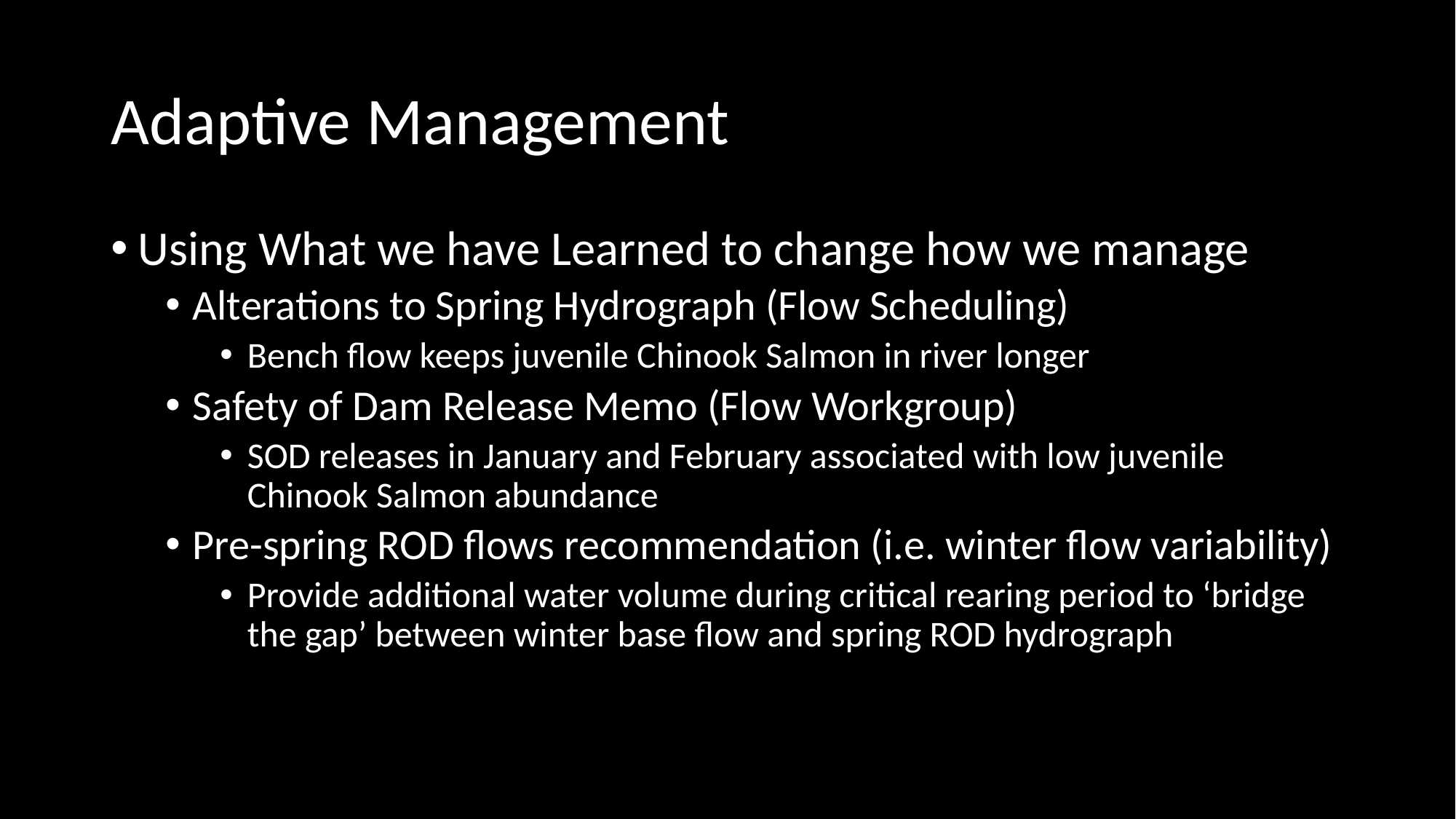

# Adaptive Management
Using What we have Learned to change how we manage
Alterations to Spring Hydrograph (Flow Scheduling)
Bench flow keeps juvenile Chinook Salmon in river longer
Safety of Dam Release Memo (Flow Workgroup)
SOD releases in January and February associated with low juvenile Chinook Salmon abundance
Pre-spring ROD flows recommendation (i.e. winter flow variability)
Provide additional water volume during critical rearing period to ‘bridge the gap’ between winter base flow and spring ROD hydrograph